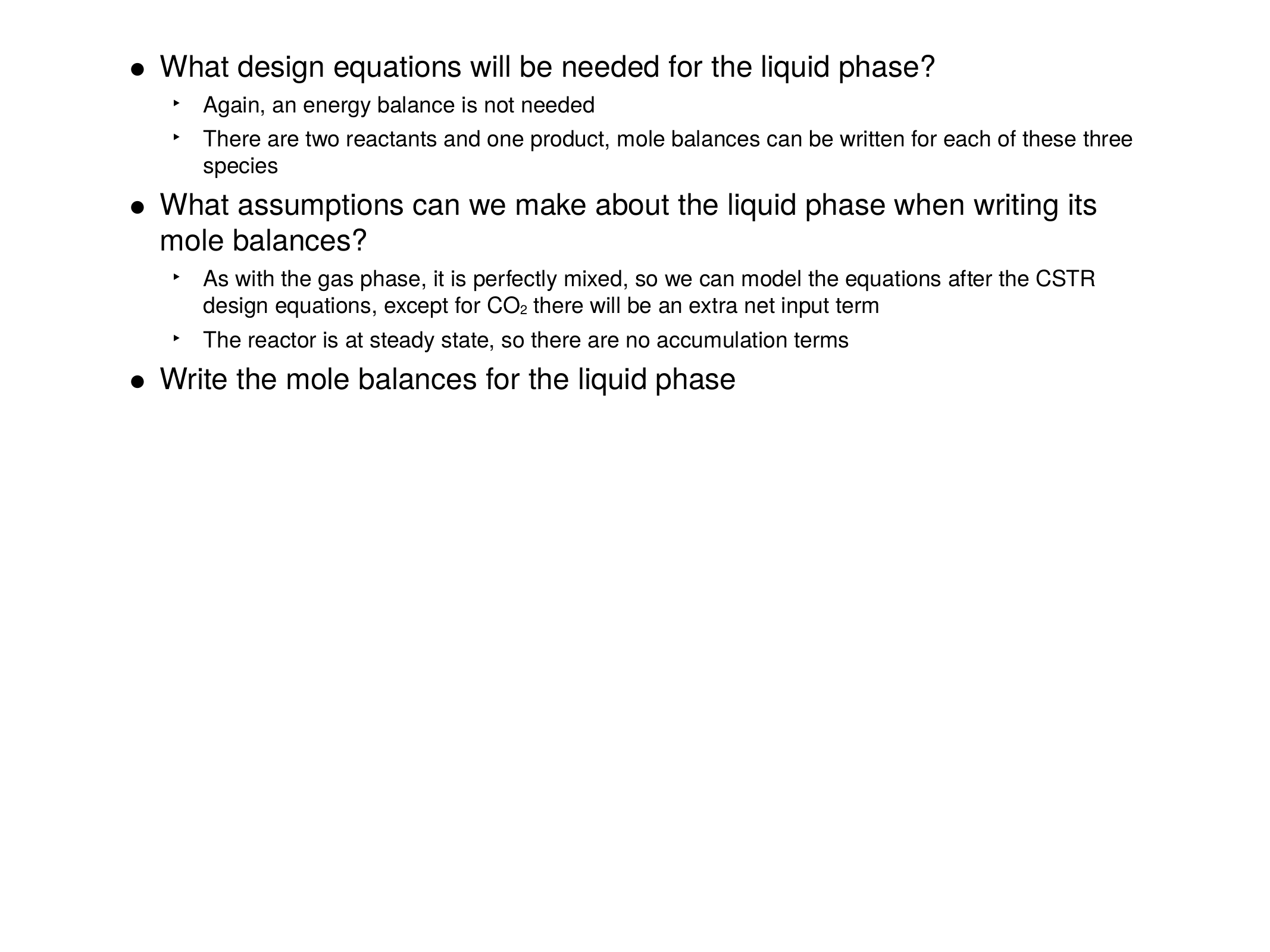

What design equations will be needed for the liquid phase?
Again, an energy balance is not needed
There are two reactants and one product, mole balances can be written for each of these three species
What assumptions can we make about the liquid phase when writing its mole balances?
As with the gas phase, it is perfectly mixed, so we can model the equations after the CSTR design equations, except for CO2 there will be an extra net input term
The reactor is at steady state, so there are no accumulation terms
Write the mole balances for the liquid phase